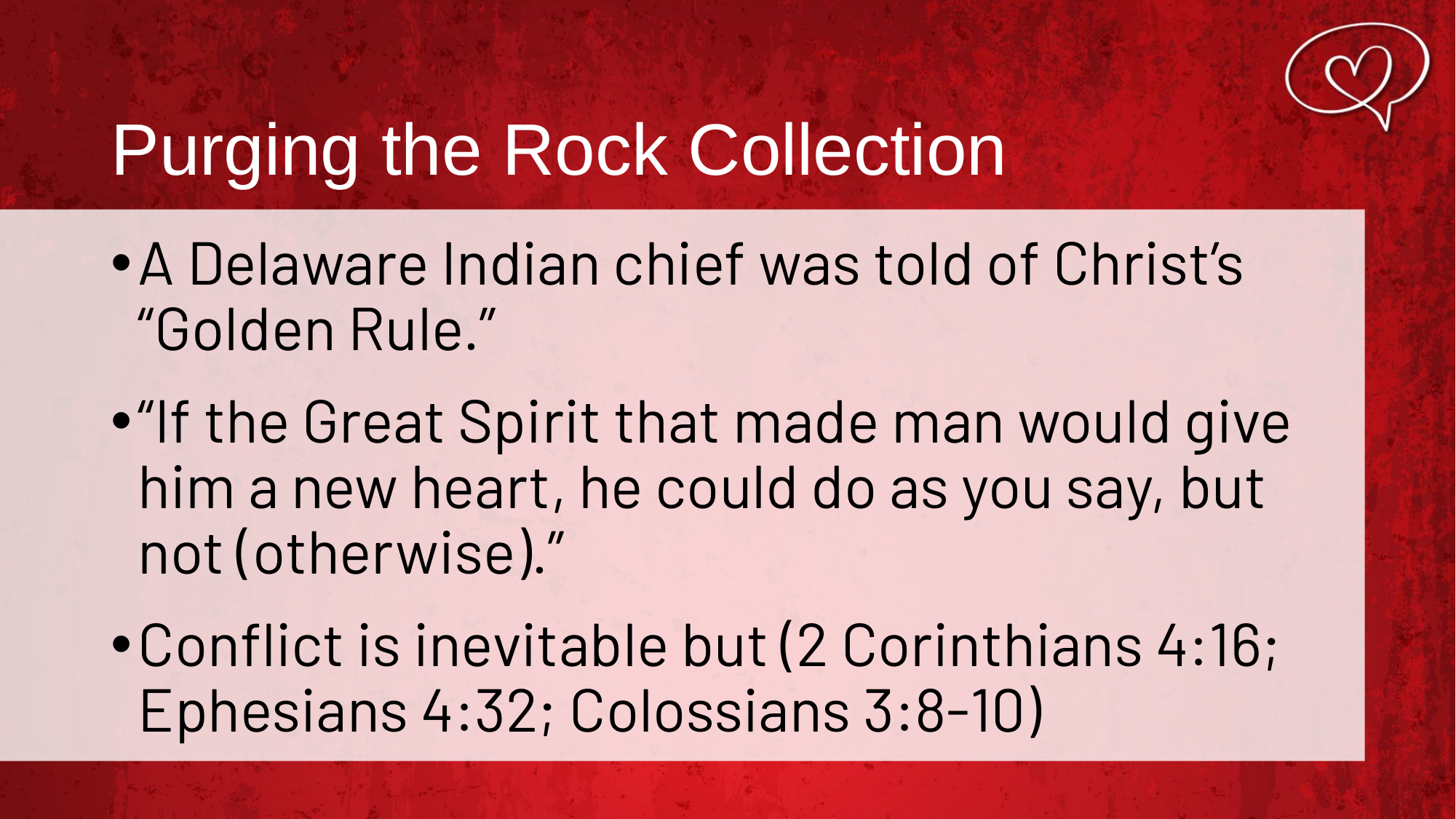

# Purging the Rock Collection
A Delaware Indian chief was told of Christ’s “Golden Rule.”
“If the Great Spirit that made man would give him a new heart, he could do as you say, but not (otherwise).”
Conflict is inevitable but (2 Corinthians 4:16; Ephesians 4:32; Colossians 3:8-10)